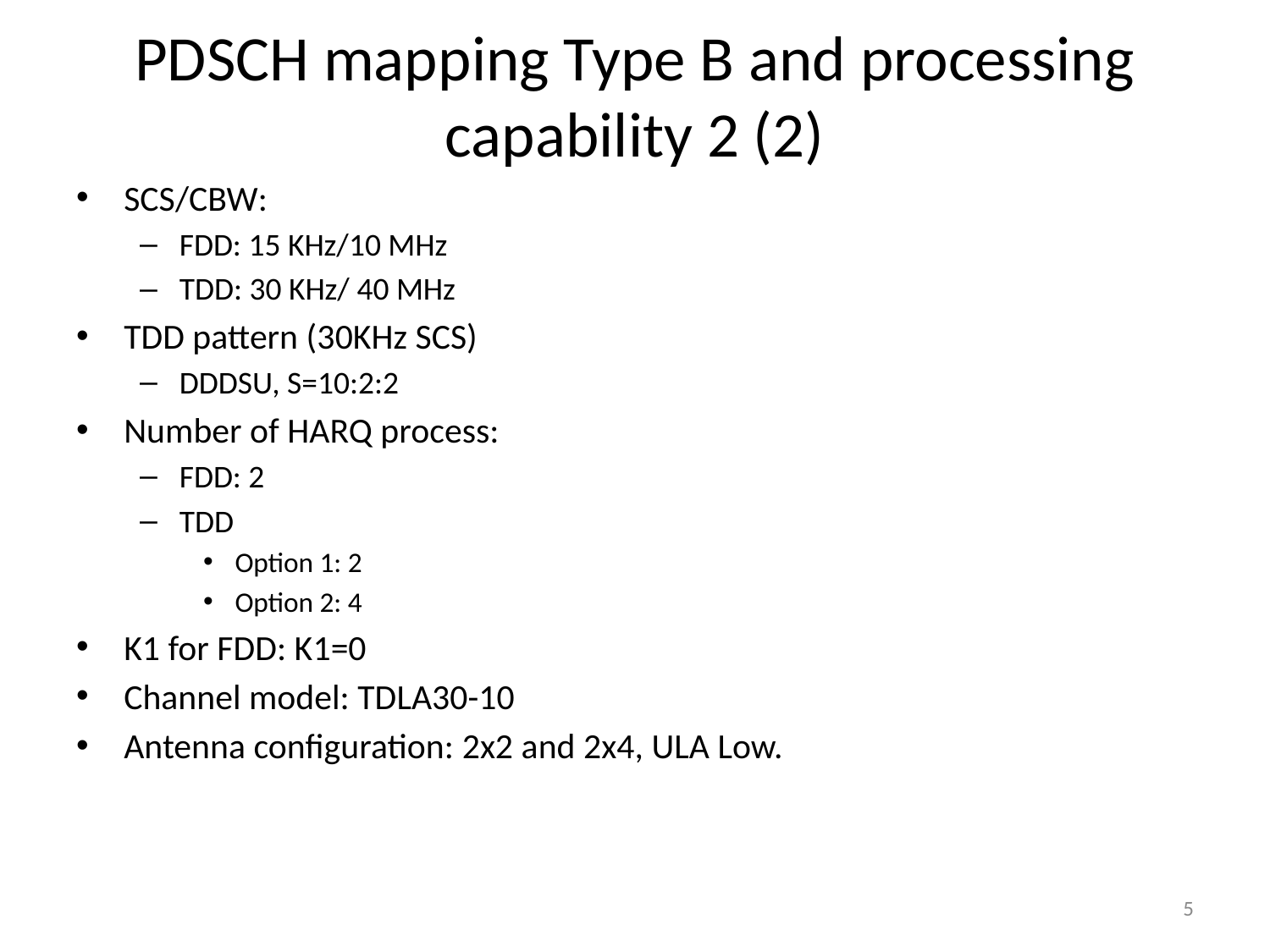

# PDSCH mapping Type B and processing capability 2 (2)
SCS/CBW:
FDD: 15 KHz/10 MHz
TDD: 30 KHz/ 40 MHz
TDD pattern (30KHz SCS)
DDDSU, S=10:2:2
Number of HARQ process:
FDD: 2
TDD
Option 1: 2
Option 2: 4
K1 for FDD: K1=0
Channel model: TDLA30-10
Antenna configuration: 2x2 and 2x4, ULA Low.
5